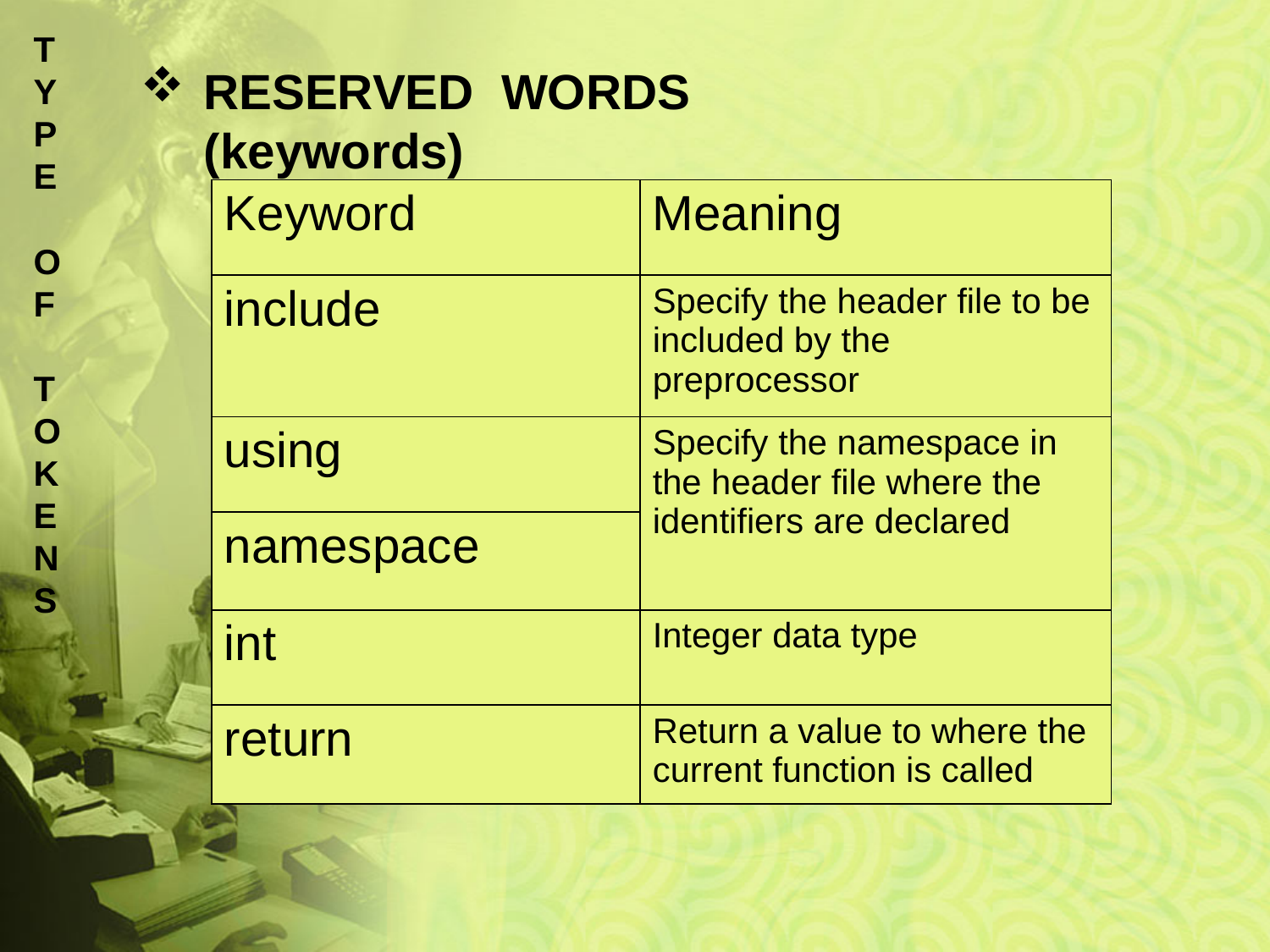

T
Y
P
E

O
F

T
O
K
E
N
S
RESERVED  WORDS  (keywords)
| Keyword | Meaning |
| --- | --- |
| include | Specify the header file to be included by the preprocessor |
| using | Specify the namespace in the header file where the identifiers are declared |
| namespace |  |
| int | Integer data type |
| return | Return a value to where the current function is called |